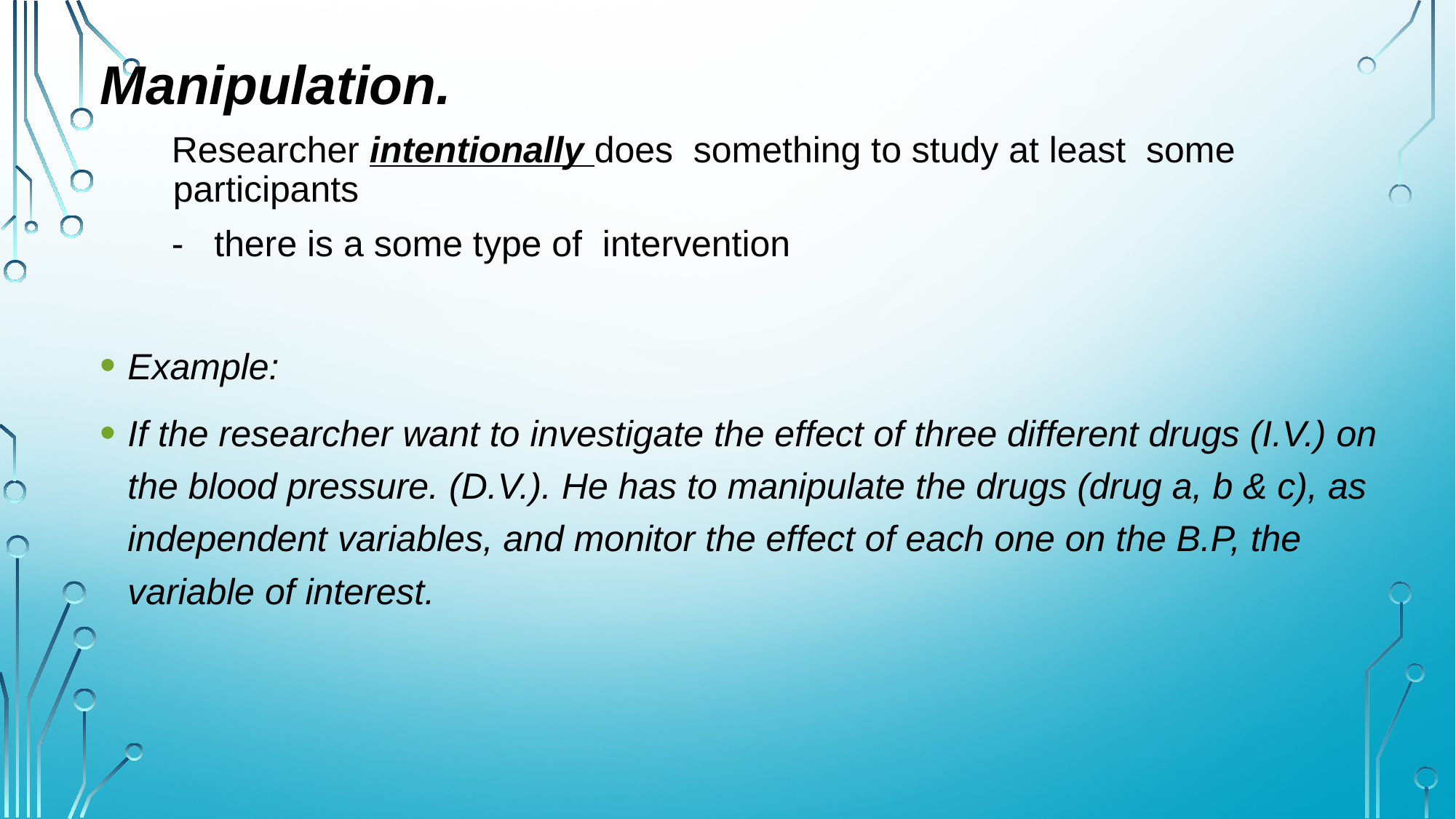

#
Manipulation.
       Researcher intentionally does  something to study at least  some participants
       -   there is a some type of  intervention

Example:
If the researcher want to investigate the effect of three different drugs (I.V.) on the blood pressure. (D.V.). He has to manipulate the drugs (drug a, b & c), as independent variables, and monitor the effect of each one on the B.P, the variable of interest.